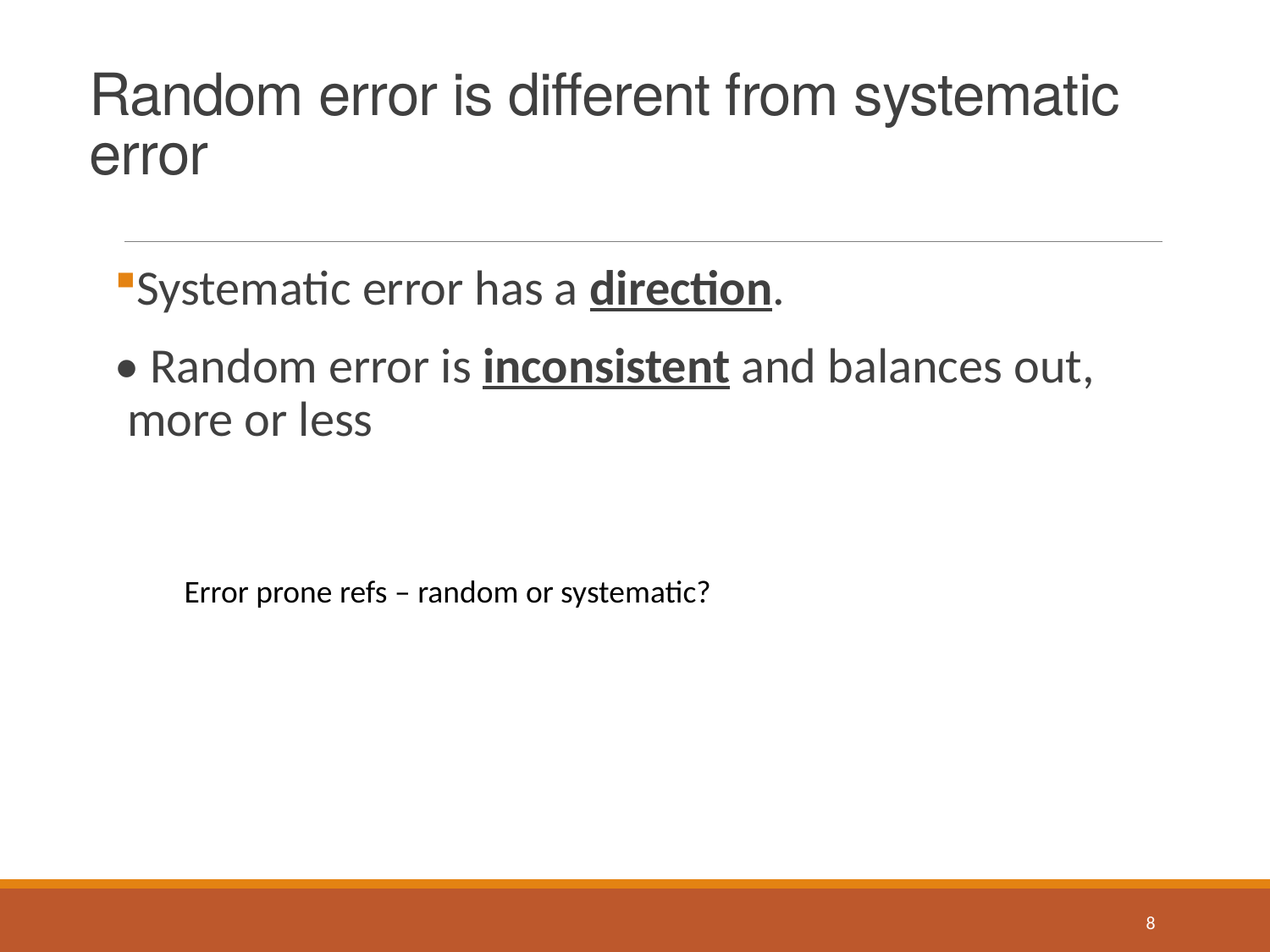

# Random error is different from systematic error
Systematic error has a direction.
• Random error is inconsistent and balances out, more or less

Error prone refs – random or systematic?

8